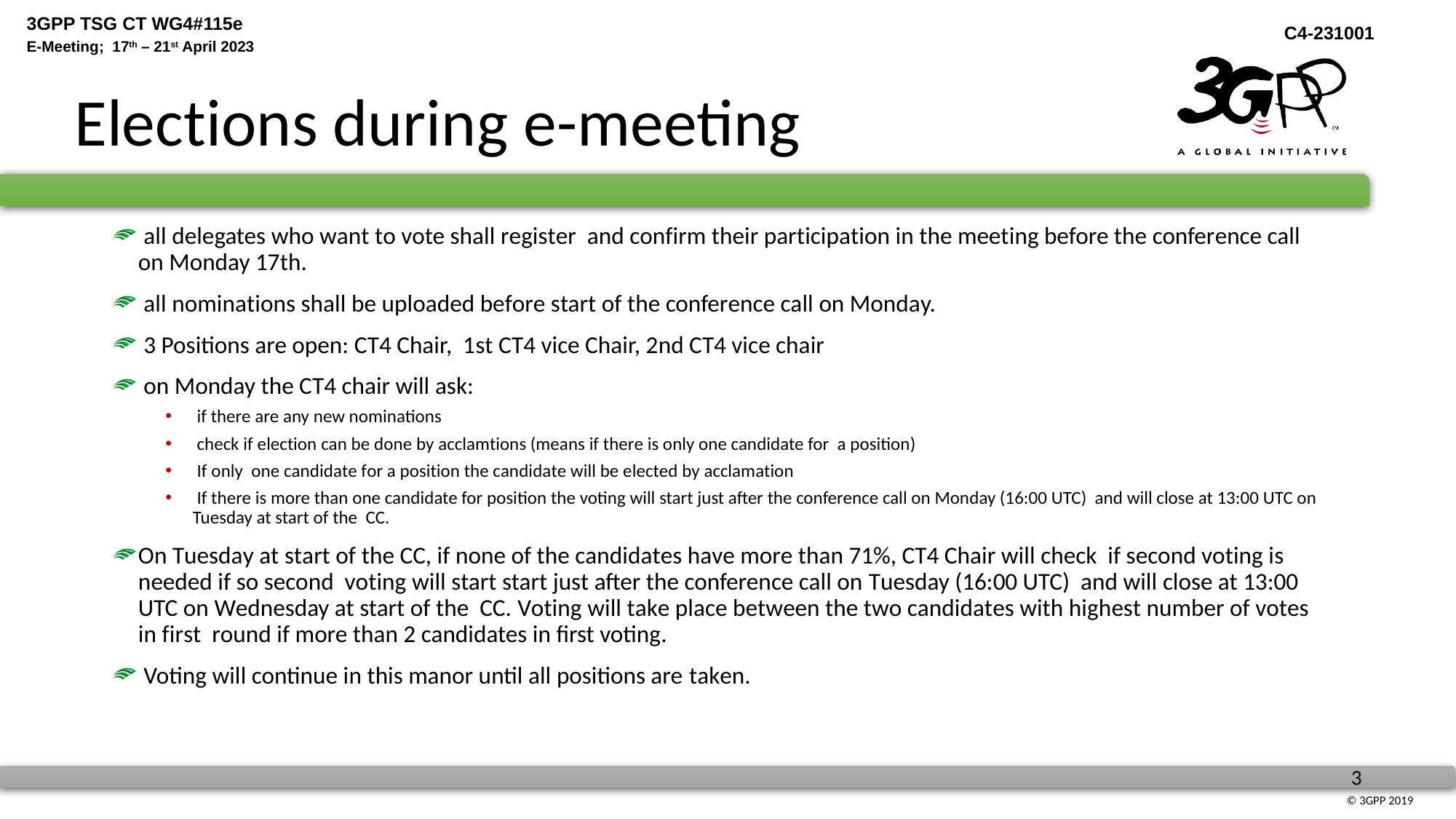

# Elections during e-meeting
 all delegates who want to vote shall register  and confirm their participation in the meeting before the conference call on Monday 17th.
 all nominations shall be uploaded before start of the conference call on Monday.
 3 Positions are open: CT4 Chair,  1st CT4 vice Chair, 2nd CT4 vice chair
 on Monday the CT4 chair will ask:
 if there are any new nominations
 check if election can be done by acclamtions (means if there is only one candidate for  a position)
 If only  one candidate for a position the candidate will be elected by acclamation
 If there is more than one candidate for position the voting will start just after the conference call on Monday (16:00 UTC)  and will close at 13:00 UTC on Tuesday at start of the  CC.
On Tuesday at start of the CC, if none of the candidates have more than 71%, CT4 Chair will check  if second voting is needed if so second  voting will start start just after the conference call on Tuesday (16:00 UTC)  and will close at 13:00 UTC on Wednesday at start of the  CC. Voting will take place between the two candidates with highest number of votes in first  round if more than 2 candidates in first voting.
 Voting will continue in this manor until all positions are taken.